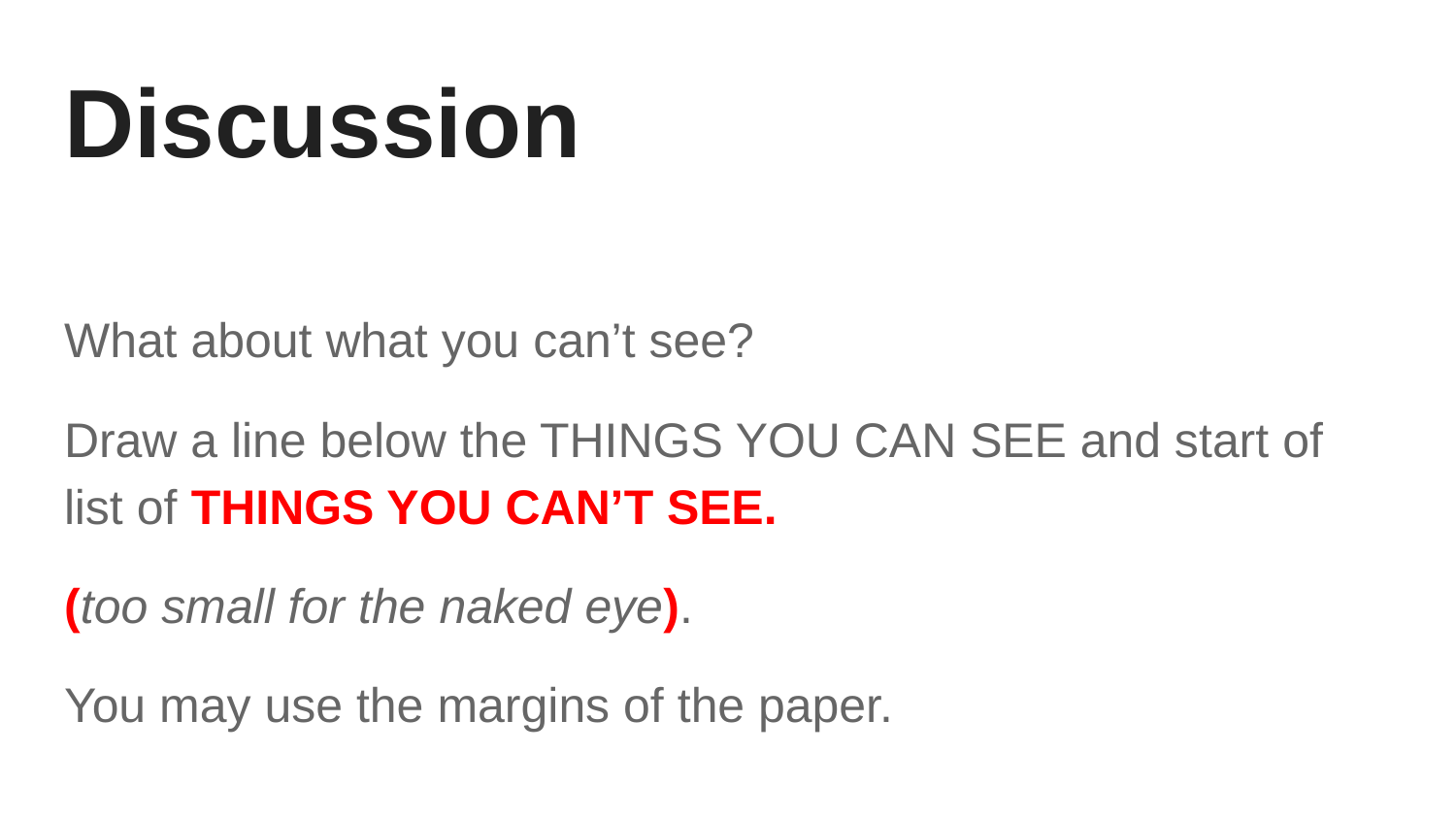

# Discussion

What about what you can’t see?
Draw a line below the THINGS YOU CAN SEE and start of list of THINGS YOU CAN’T SEE.
(too small for the naked eye).
You may use the margins of the paper.